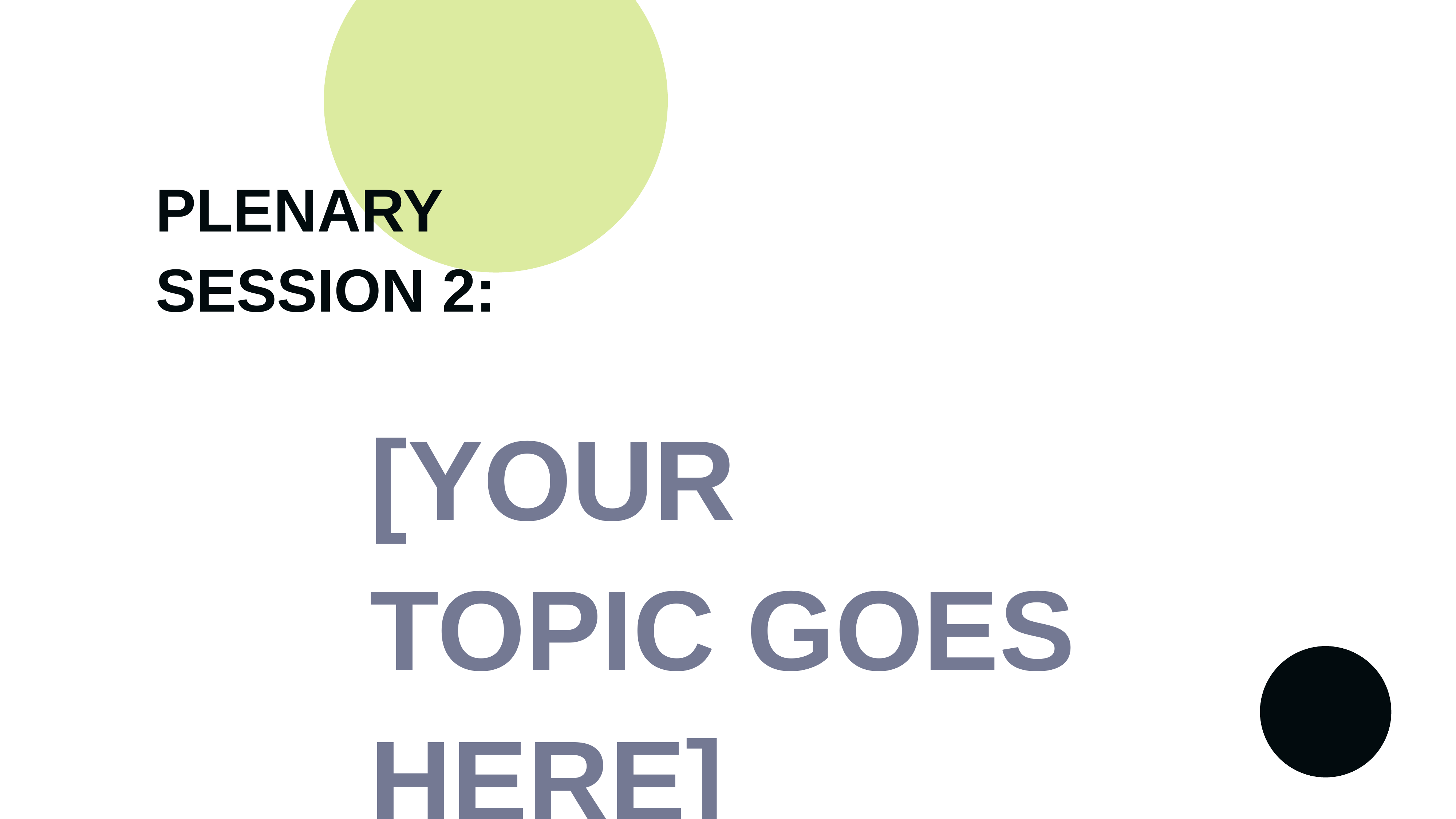

PLENARY SESSION 2:
[YOUR TOPIC GOES HERE]